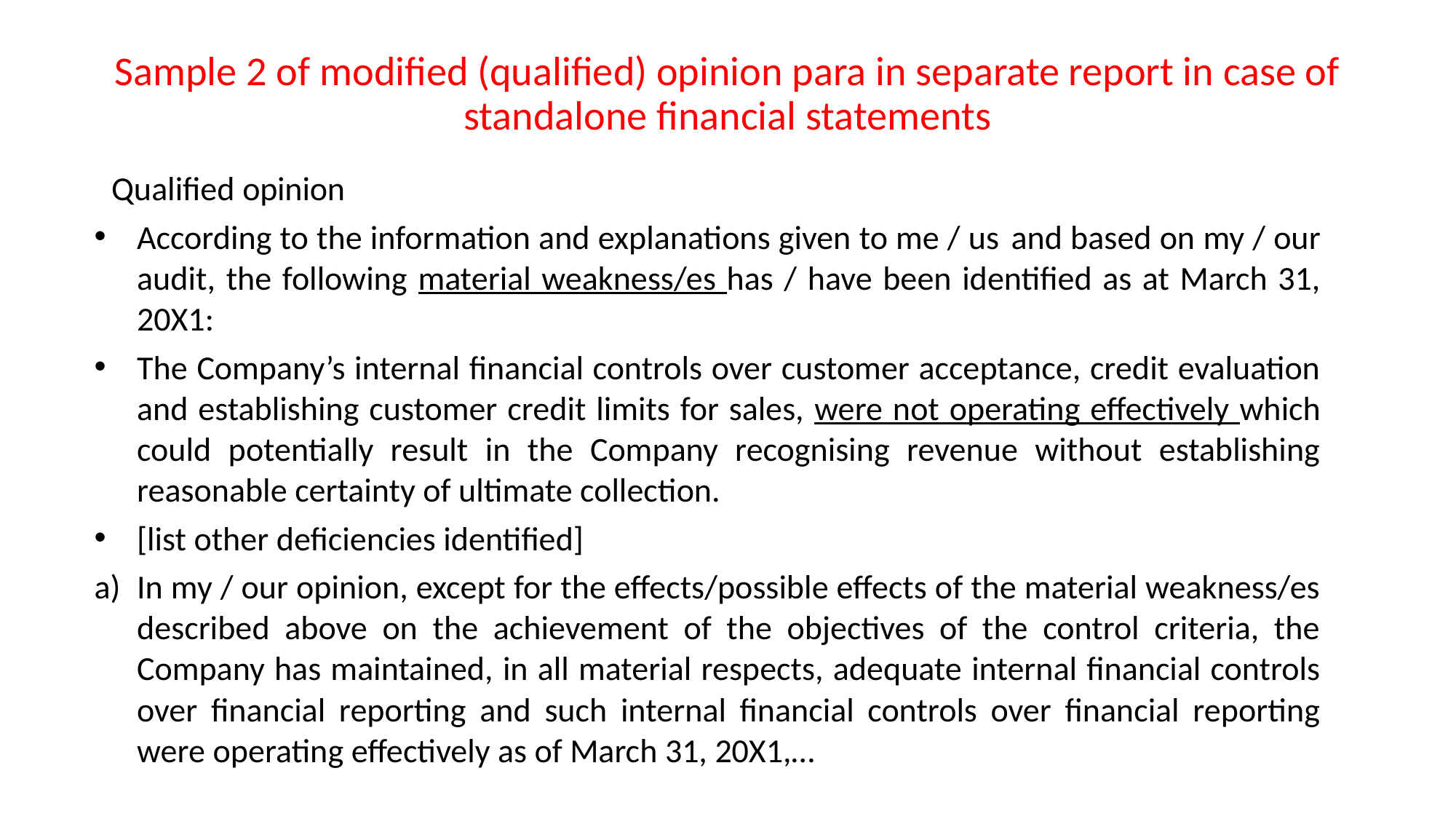

# Sample 2 of modified (qualified) opinion para in separate report in case of standalone financial statements
Qualified opinion
According to the information and explanations given to me / us and based on my / our audit, the following material weakness/es has / have been identified as at March 31, 20X1:
The Company’s internal financial controls over customer acceptance, credit evaluation and establishing customer credit limits for sales, were not operating effectively which could potentially result in the Company recognising revenue without establishing reasonable certainty of ultimate collection.
[list other deficiencies identified]
In my / our opinion, except for the effects/possible effects of the material weakness/es described above on the achievement of the objectives of the control criteria, the Company has maintained, in all material respects, adequate internal financial controls over financial reporting and such internal financial controls over financial reporting were operating effectively as of March 31, 20X1,…